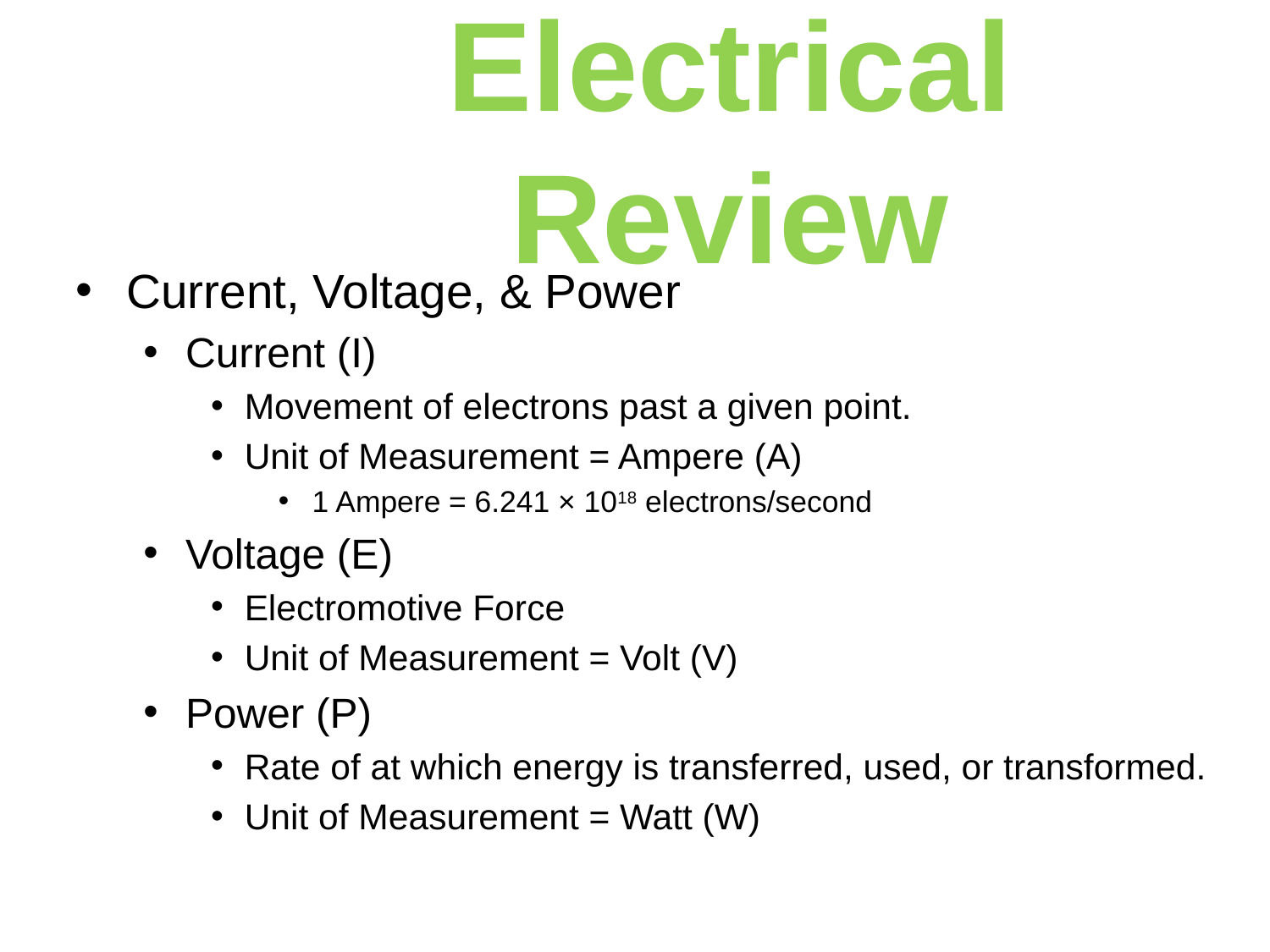

Electrical Review
Current, Voltage, & Power
Current (I)
Movement of electrons past a given point.
Unit of Measurement = Ampere (A)
1 Ampere = 6.241 × 1018 electrons/second
Voltage (E)
Electromotive Force
Unit of Measurement = Volt (V)
Power (P)
Rate of at which energy is transferred, used, or transformed.
Unit of Measurement = Watt (W)